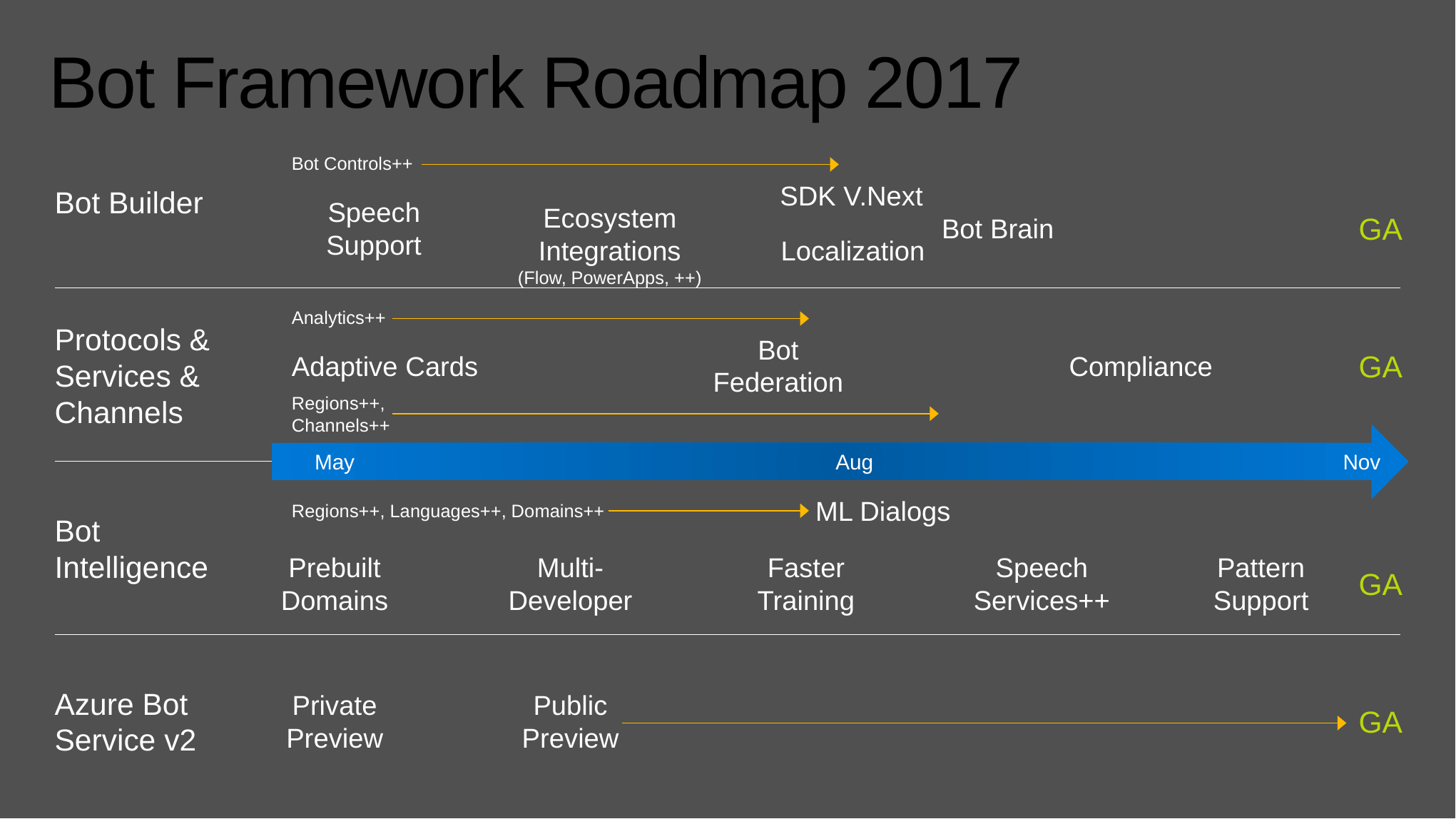

# Bot Framework Roadmap 2017
Bot Builder
Bot Controls++
SDK V.Next
Localization
Speech Support
GA
Ecosystem Integrations
(Flow, PowerApps, ++)
Bot Brain
Analytics++
Protocols & Services & Channels
Bot Federation
GA
Compliance
Adaptive Cards
Regions++, Channels++

May
Aug
Nov
Bot Intelligence
ML Dialogs
Regions++, Languages++, Domains++
Prebuilt Domains
Multi-Developer
Faster Training
Speech Services++
Pattern Support
GA
Azure Bot Service v2
Private Preview
Public Preview
GA